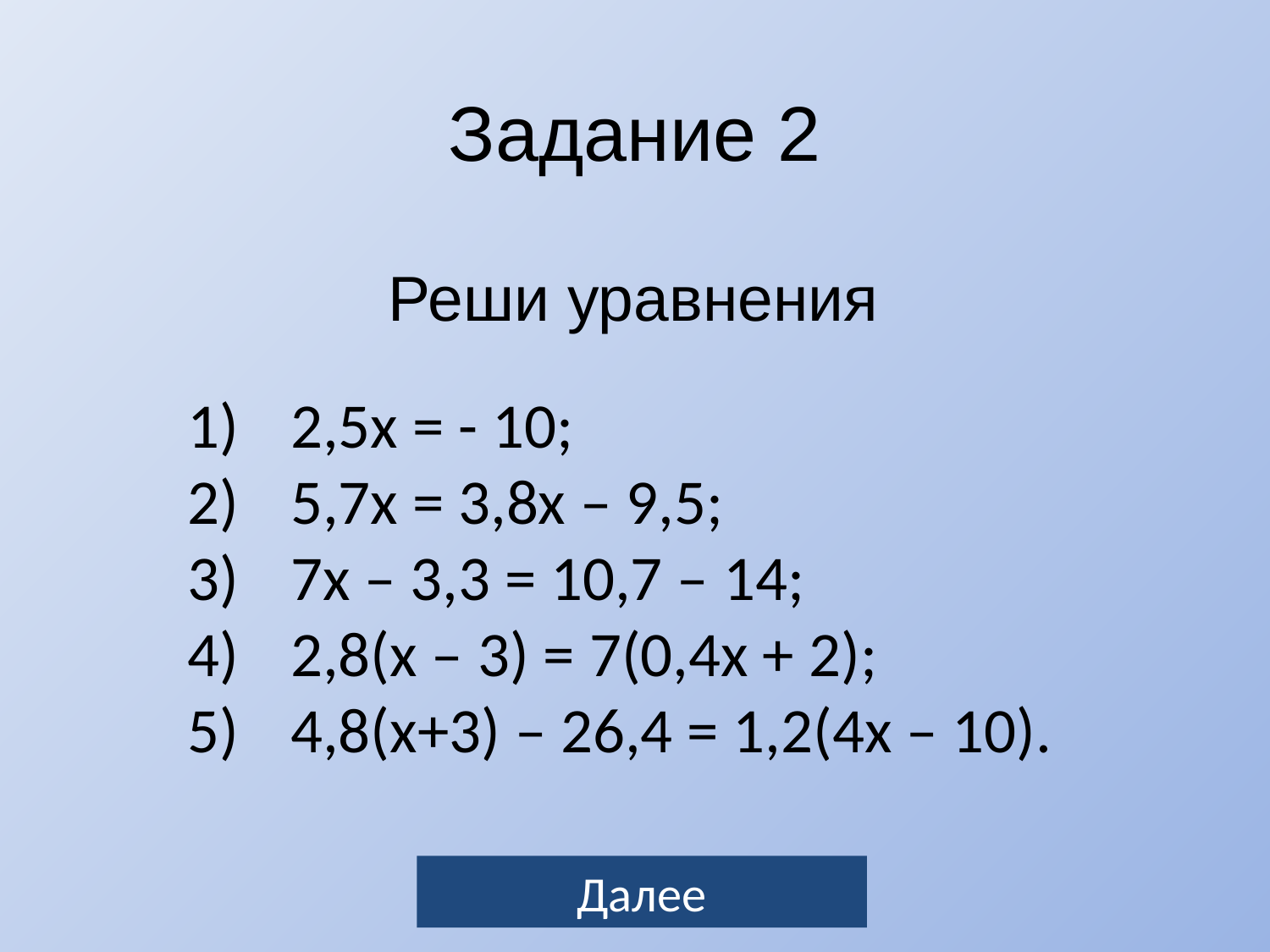

Задание 2
Реши уравнения
2,5x = - 10;
5,7x = 3,8x – 9,5;
7x – 3,3 = 10,7 – 14;
2,8(x – 3) = 7(0,4x + 2);
4,8(x+3) – 26,4 = 1,2(4x – 10).
Далее